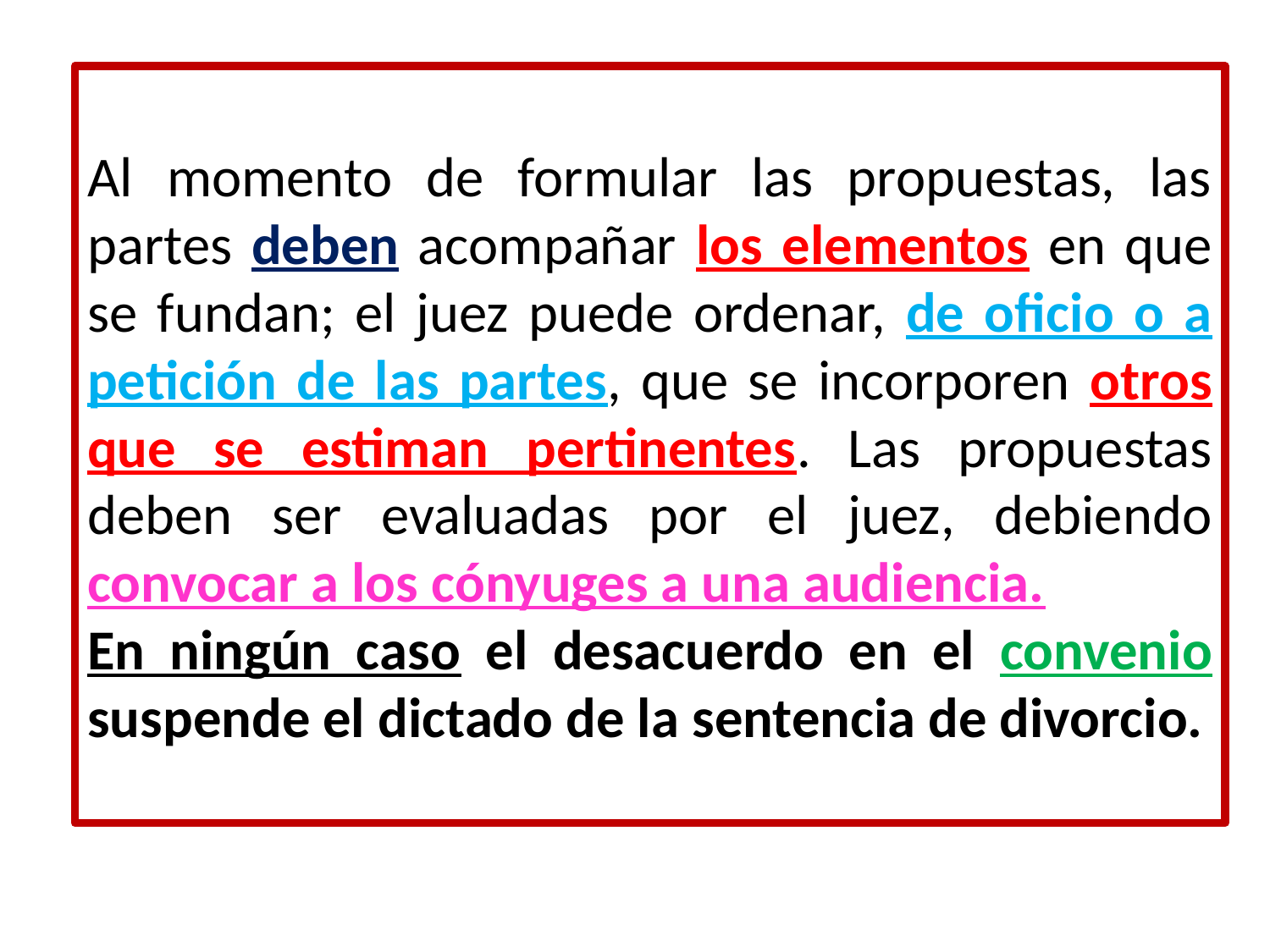

Al momento de formular las propuestas, las partes deben acompañar los elementos en que se fundan; el juez puede ordenar, de oficio o a petición de las partes, que se incorporen otros que se estiman pertinentes. Las propuestas deben ser evaluadas por el juez, debiendo convocar a los cónyuges a una audiencia.
En ningún caso el desacuerdo en el convenio suspende el dictado de la sentencia de divorcio.